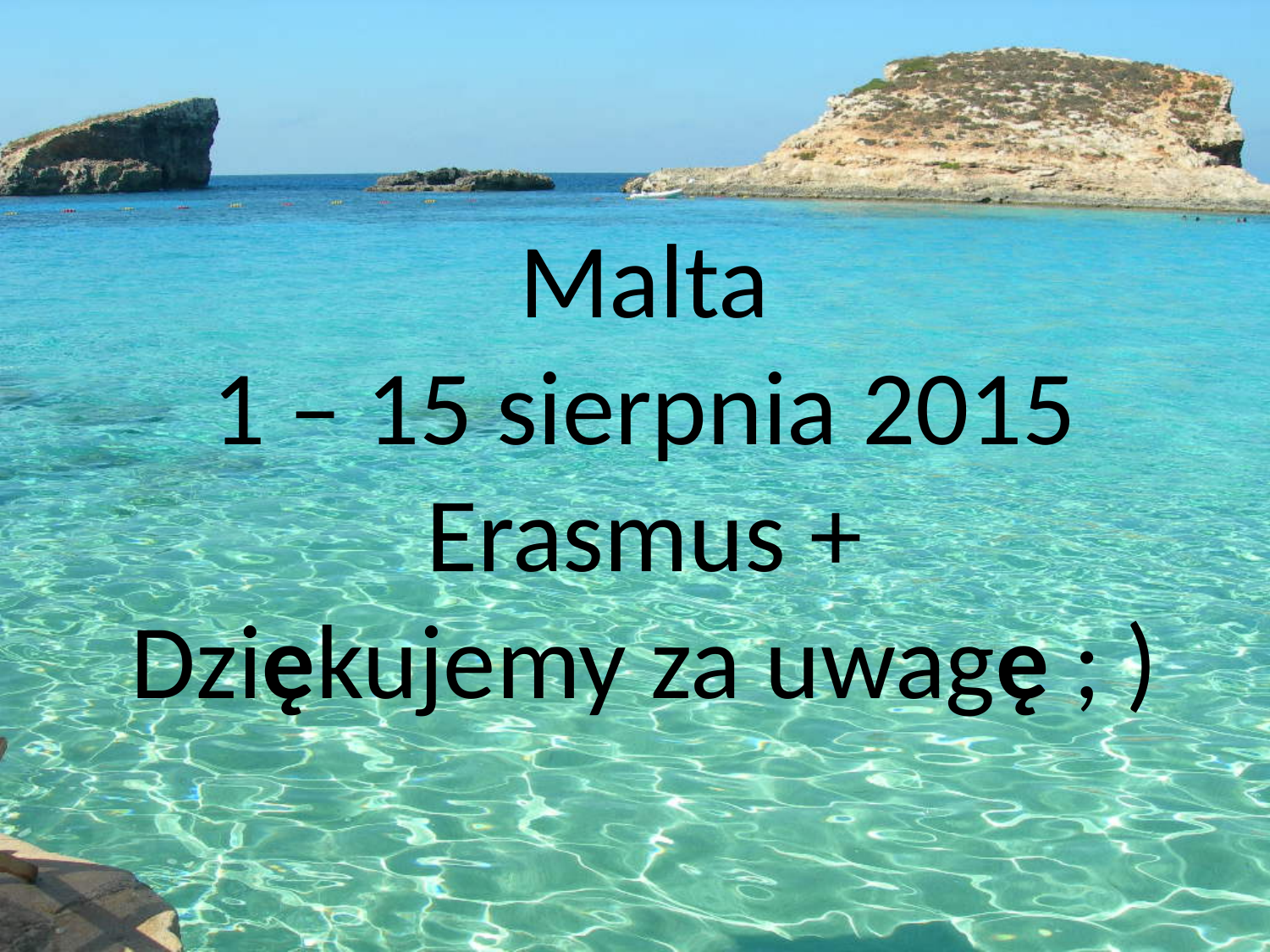

Malta
1 – 15 sierpnia 2015
Erasmus +
Dziękujemy za uwagę ; )